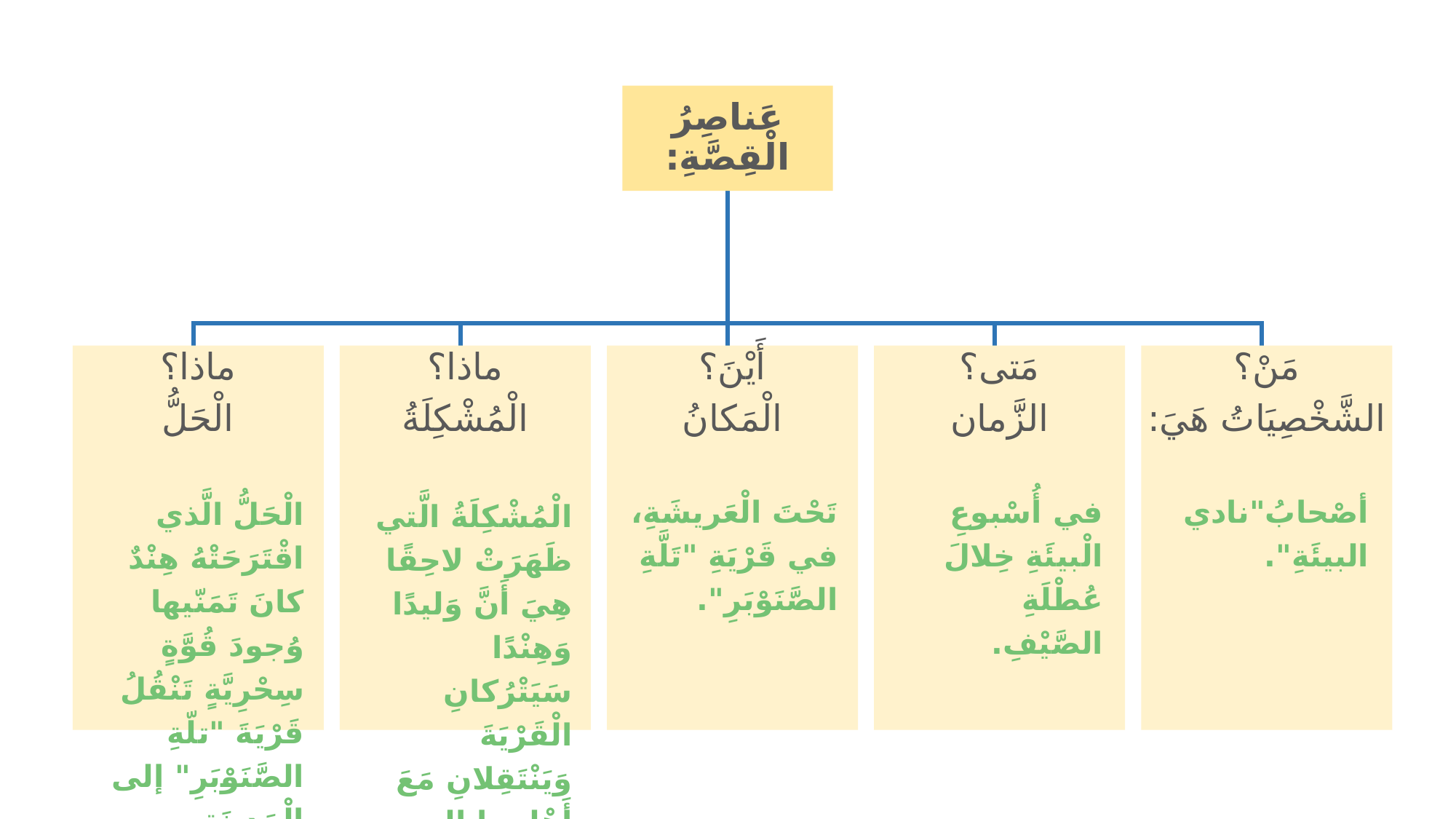

عَناصِرُ الْقِصَّةِ:

ماذا؟
الْحَلُّ
ماذا؟
الْمُشْكِلَةُ
أَيْنَ؟
الْمَكانُ

مَتى؟
الزَّمان
مَنْ؟
الشَّخْصِيَاتُ هَيَ:

تَحْتَ الْعَريشَةِ، في قَرْيَةِ "تَلَّةِ الصَّنَوْبَرِ".
في أُسْبوعِ الْبيئَةِ خِلالَ عُطْلَةِ الصَّيْفِ.
أصْحابُ"نادي البيئَةِ".
الْحَلُّ الَّذي اقْتَرَحَتْهُ هِنْدٌ كانَ تَمَنّيها وُجودَ قُوَّةٍ سِحْرِيَّةٍ تَنْقُلُ قَرْيَةَ "تلّةِ الصَّنَوْبَرِ" إلى الْمَدينَةِ.
الْمُشْكِلَةُ الَّتي ظَهَرَتْ لاحِقًا هِيَ أَنَّ وَليدًا وَهِنْدًا سَيَتْرُكانِ الْقَرْيَةَ وَيَنْتَقِلانِ مَعَ أَهْلِهِما إِلى الْمَدينَةِ.